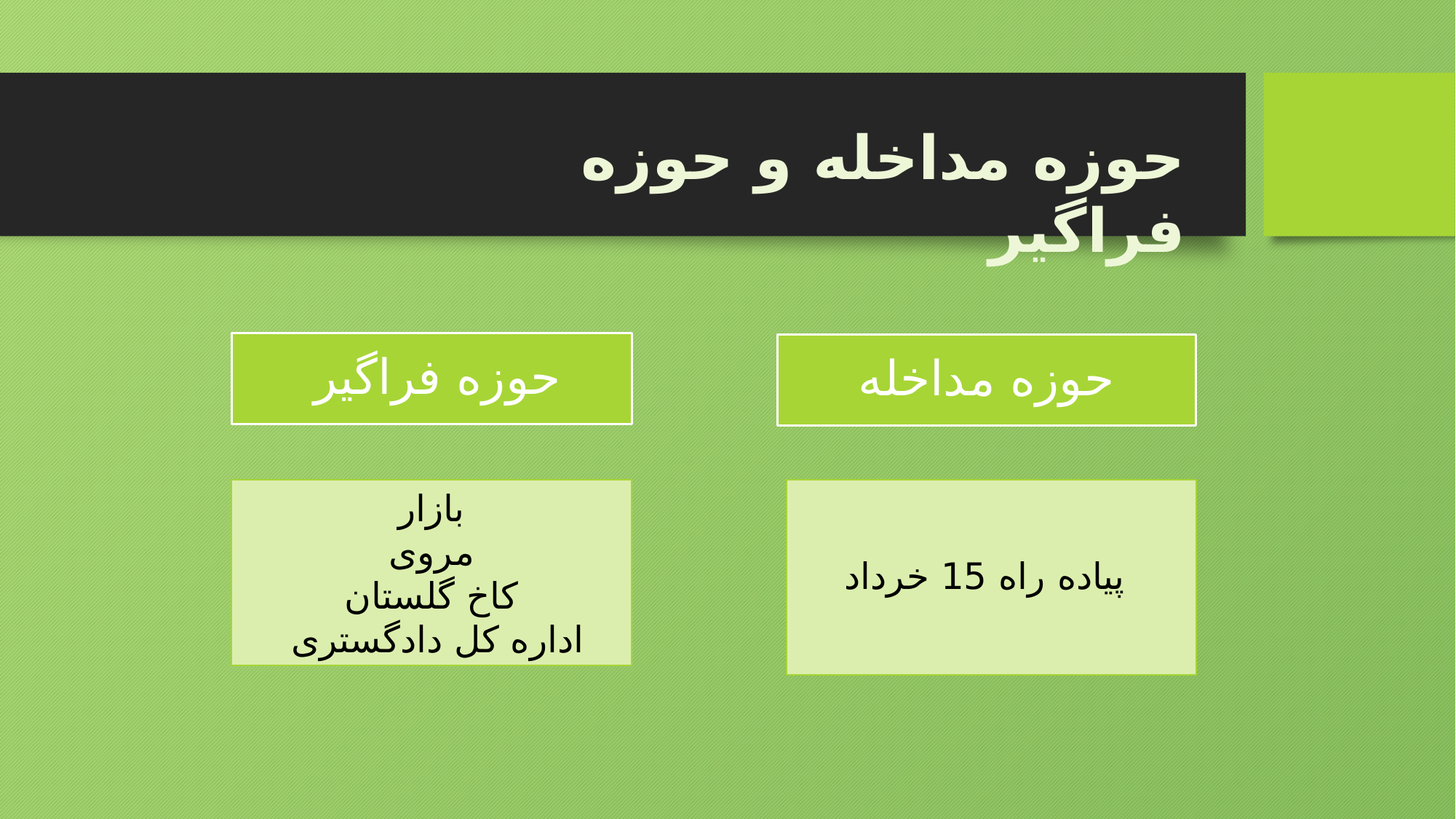

حوزه مداخله و حوزه فراگیر
حوزه فراگیر
حوزه مداخله
بازار
مروی
کاخ گلستان
اداره کل دادگستری
پیاده راه 15 خرداد